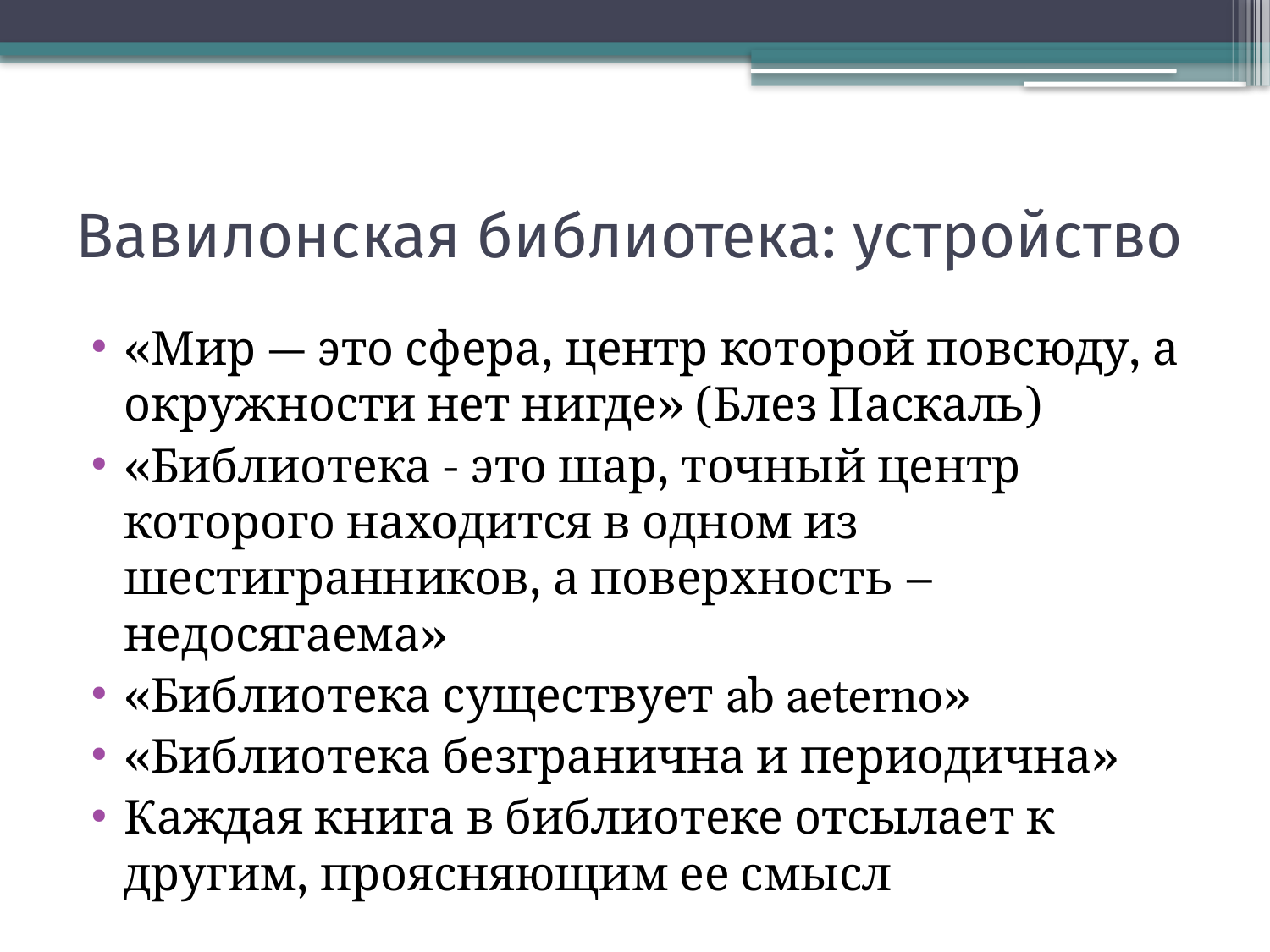

# Вавилонская библиотека: устройство
«Мир — это сфера, центр которой повсюду, а окружности нет нигде» (Блез Паскаль)
«Библиотека - это шар, точный центр которого находится в одном из шестигранников, а поверхность – недосягаема»
«Библиотека существует ab aeterno»
«Библиотека безгранична и периодична»
Каждая книга в библиотеке отсылает к другим, проясняющим ее смысл